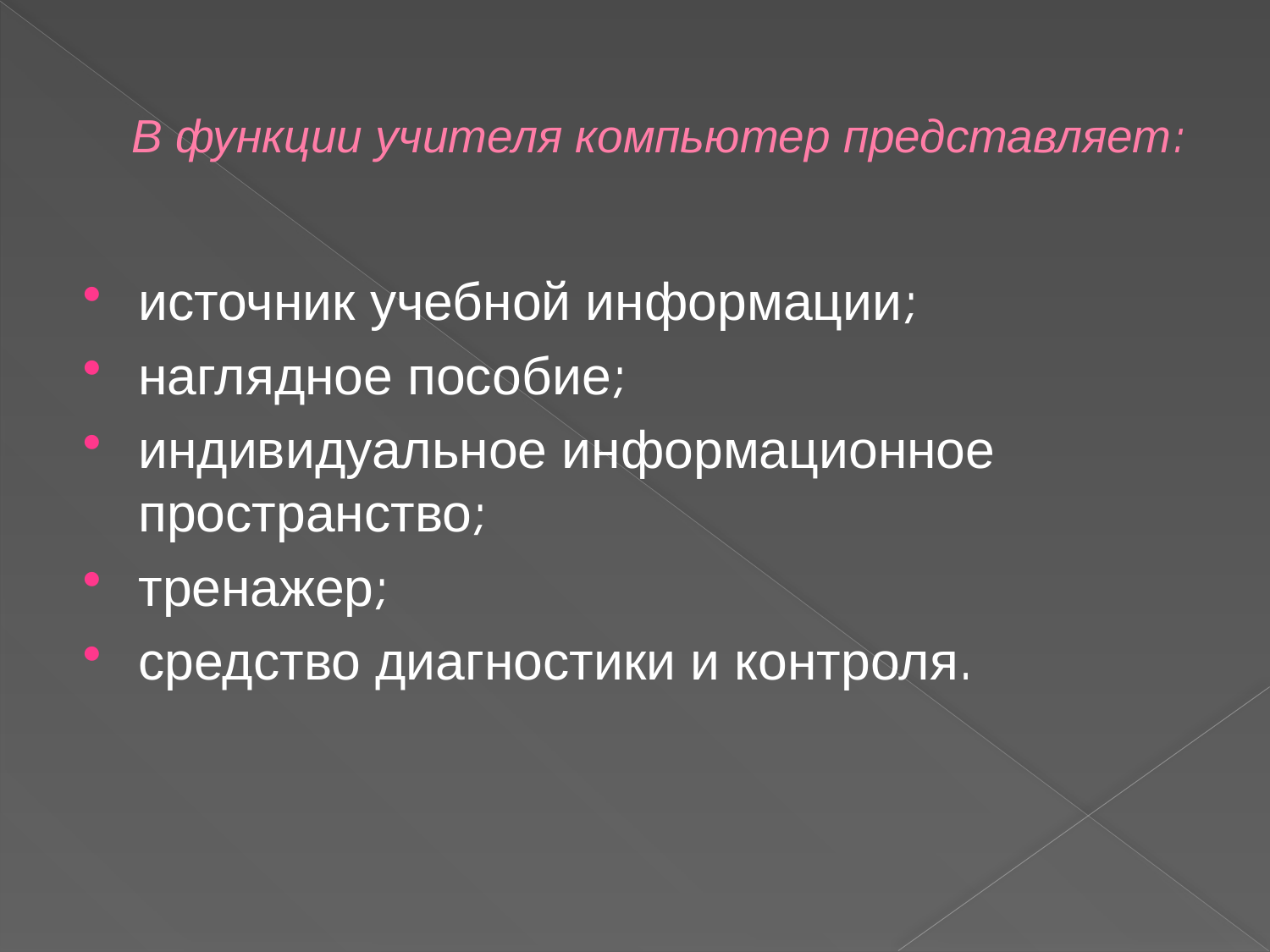

# В функции учителя компьютер представляет:
источник учебной информации;
наглядное пособие;
индивидуальное информационное пространство;
тренажер;
средство диагностики и контроля.